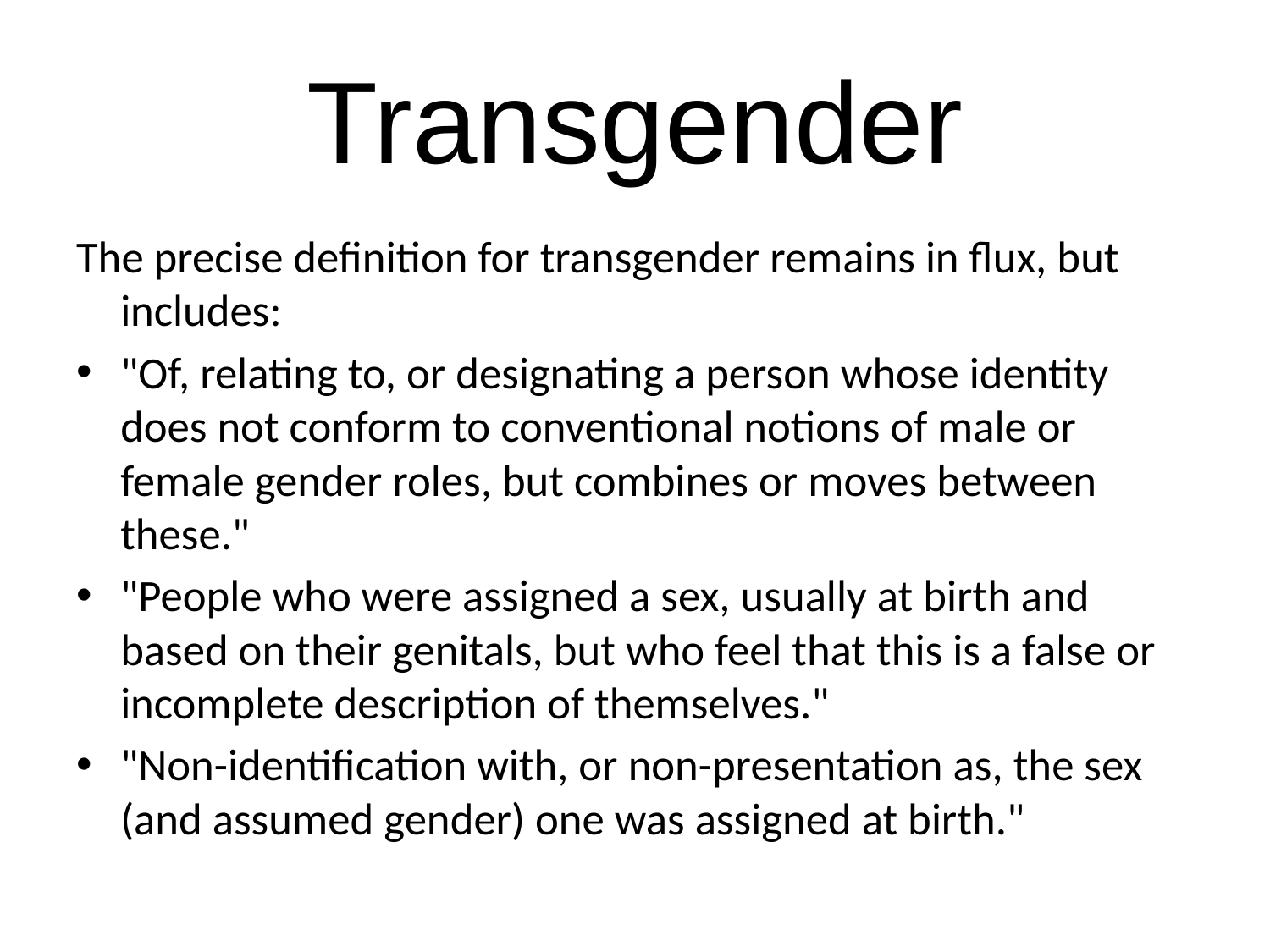

# Transgender
The precise definition for transgender remains in flux, but includes:
"Of, relating to, or designating a person whose identity does not conform to conventional notions of male or female gender roles, but combines or moves between these."
"People who were assigned a sex, usually at birth and based on their genitals, but who feel that this is a false or incomplete description of themselves."
"Non-identification with, or non-presentation as, the sex (and assumed gender) one was assigned at birth."